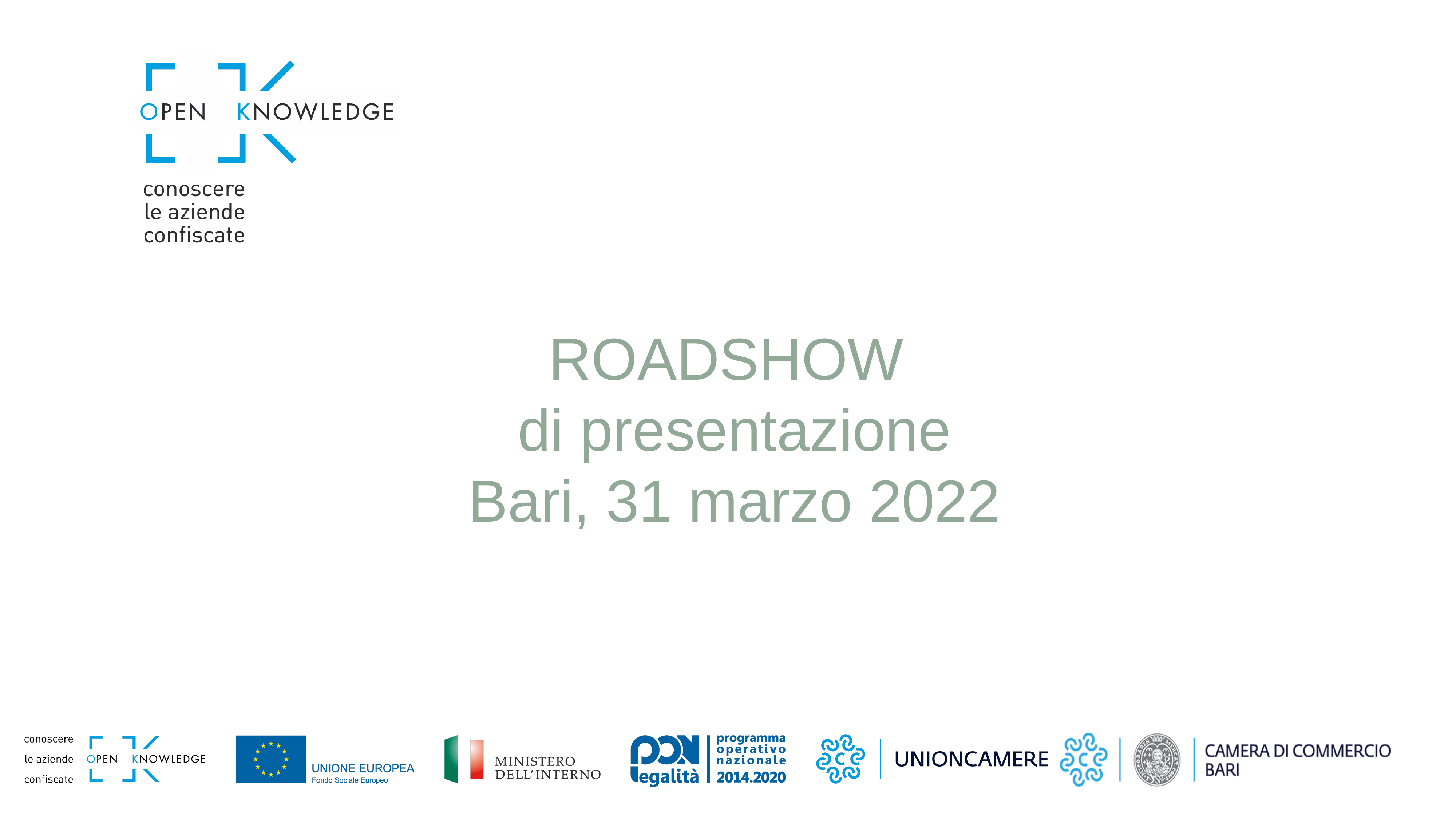

ROADSHOW
di presentazione
Bari, 31 marzo 2022